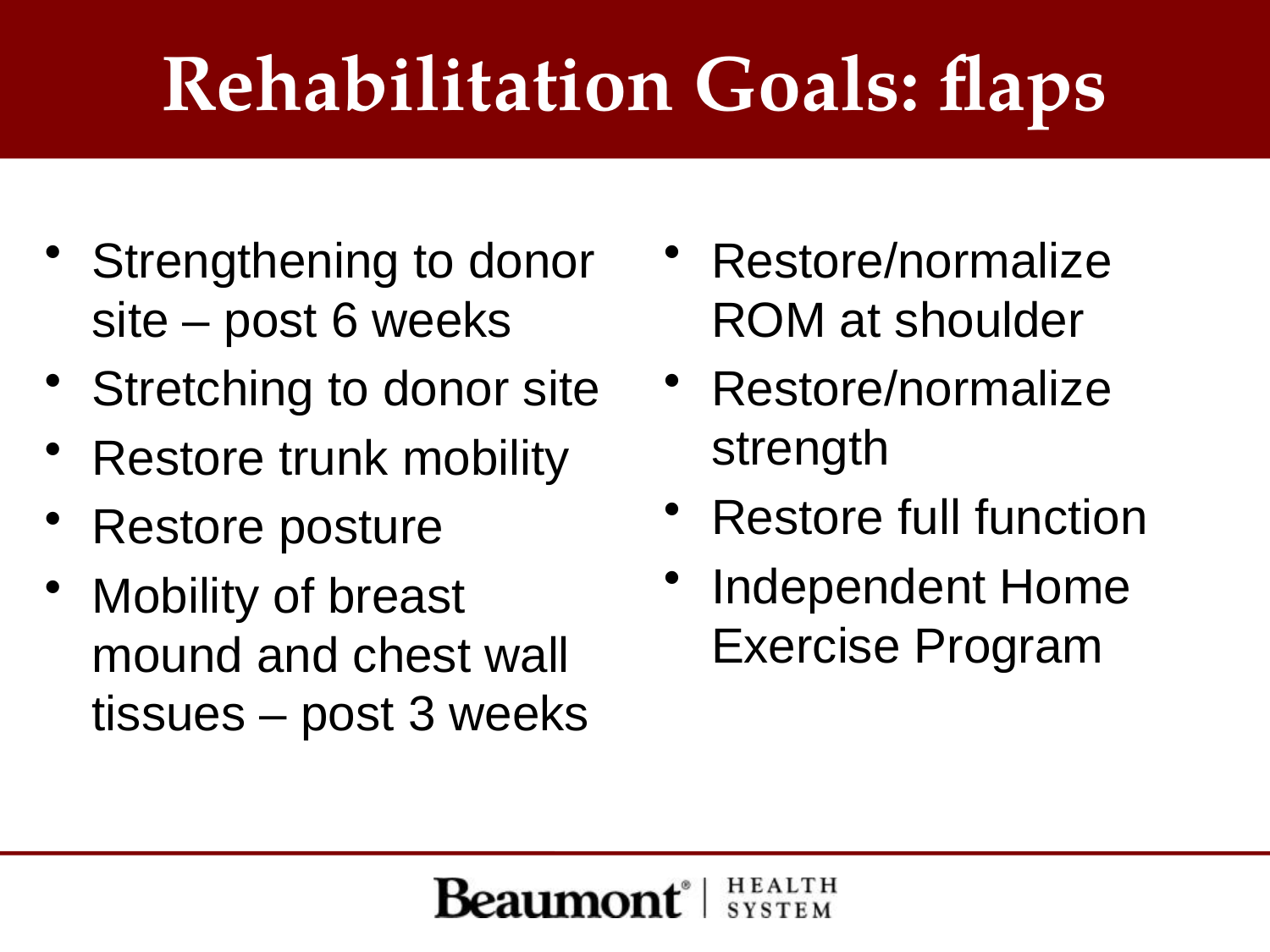

# Rehabilitation Goals: flaps
Strengthening to donor site – post 6 weeks
Stretching to donor site
Restore trunk mobility
Restore posture
Mobility of breast mound and chest wall tissues – post 3 weeks

Restore/normalize ROM at shoulder
Restore/normalize strength
Restore full function
Independent Home Exercise Program